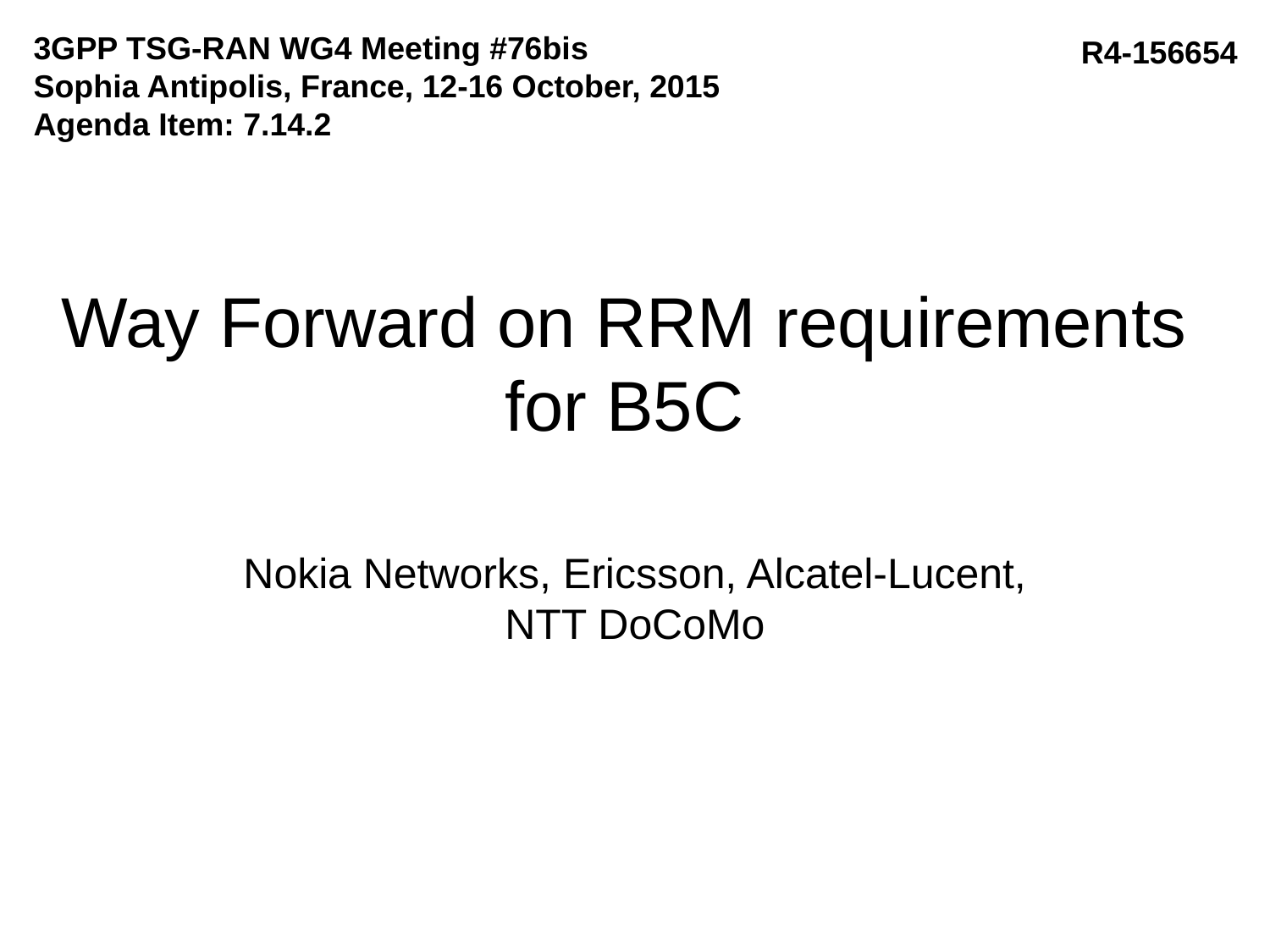

3GPP TSG-RAN WG4 Meeting #76bis
Sophia Antipolis, France, 12-16 October, 2015
Agenda Item: 7.14.2
R4-156654
# Way Forward on RRM requirements for B5C
Nokia Networks, Ericsson, Alcatel-Lucent, NTT DoCoMo